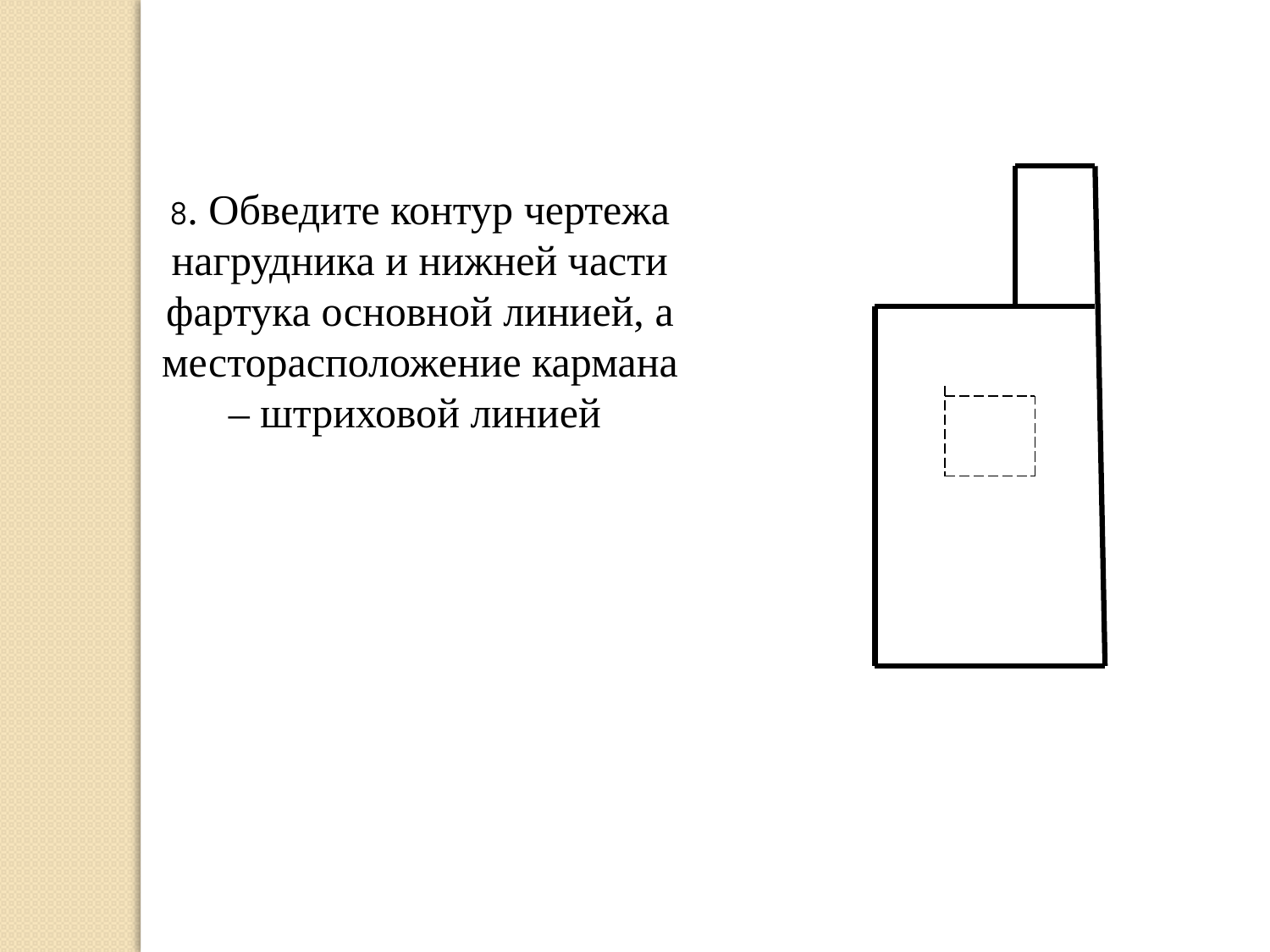

8. Обведите контур чертежа нагрудника и нижней части фартука основной линией, а месторасположение кармана – штриховой линией